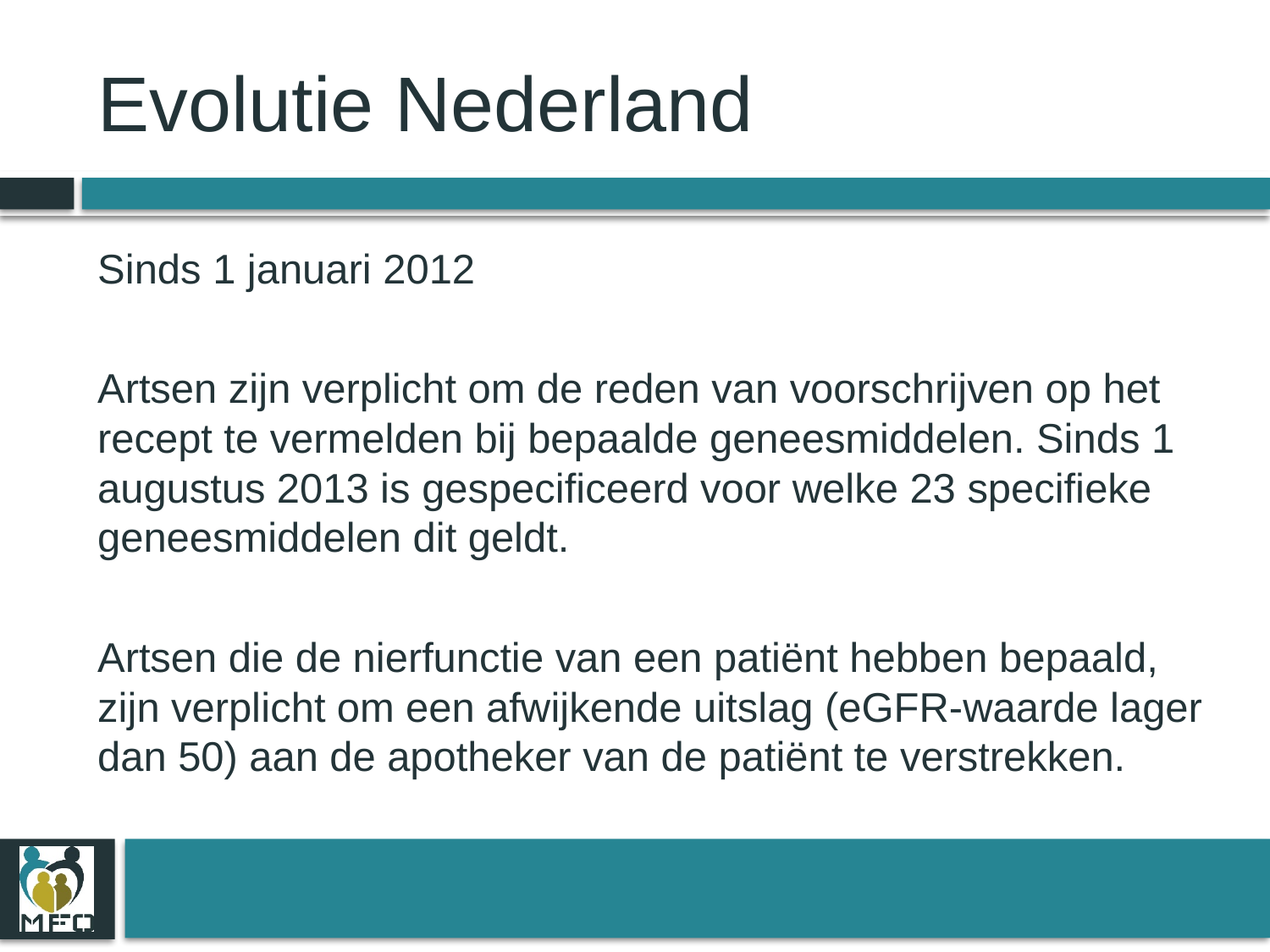

# Evolutie Nederland
Sinds 1 januari 2012

Artsen zijn verplicht om de reden van voorschrijven op het recept te vermelden bij bepaalde geneesmiddelen. Sinds 1 augustus 2013 is gespecificeerd voor welke 23 specifieke geneesmiddelen dit geldt.

Artsen die de nierfunctie van een patiënt hebben bepaald, zijn verplicht om een afwijkende uitslag (eGFR-waarde lager dan 50) aan de apotheker van de patiënt te verstrekken.